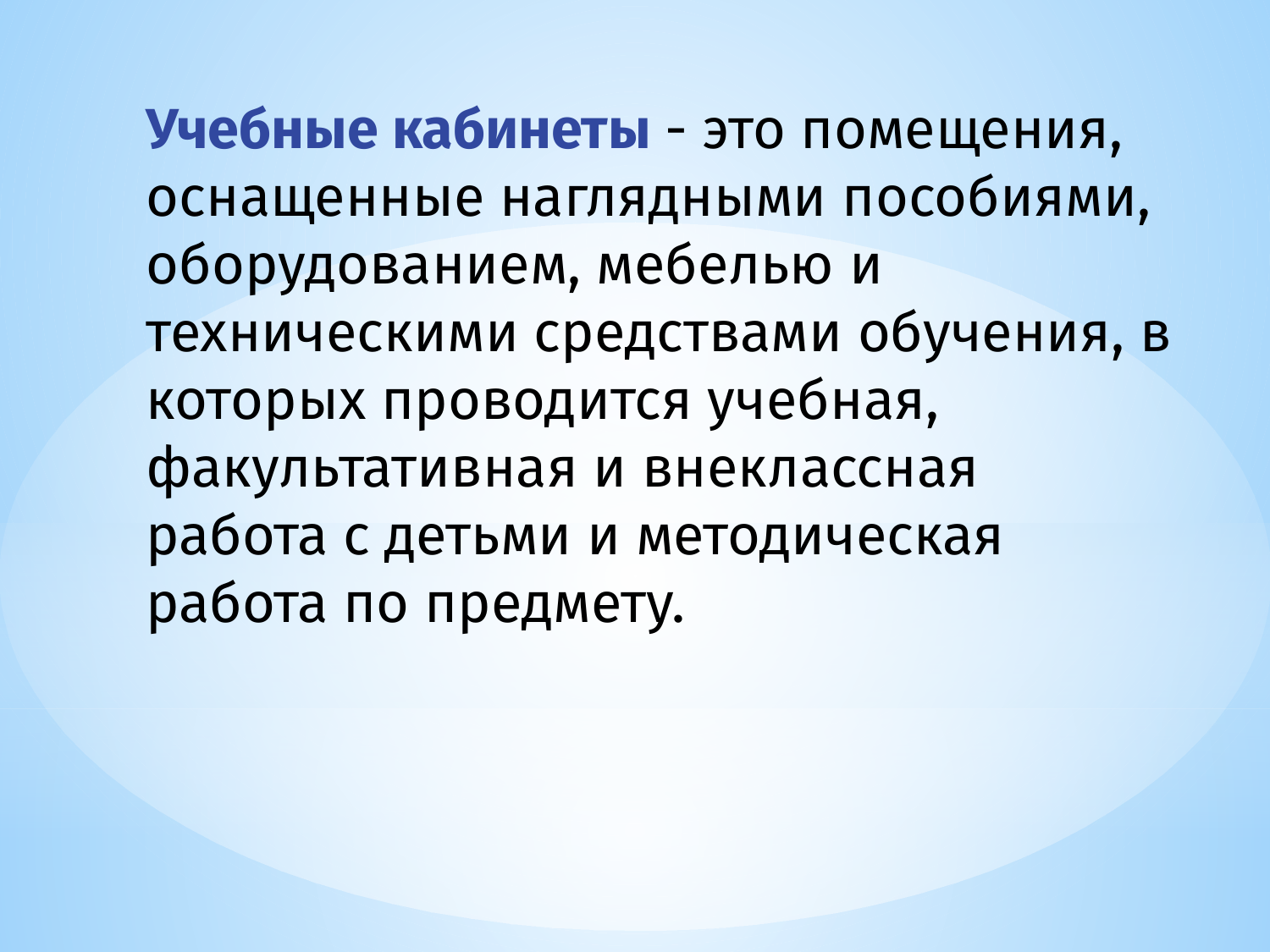

Учебные кабинеты - это помещения, оснащенные наглядными пособия­ми, оборудованием, мебелью и техническими средствами обучения, в которых проводится учебная, факультативная и внеклассная работа с детьми и методическая работа по предмету.